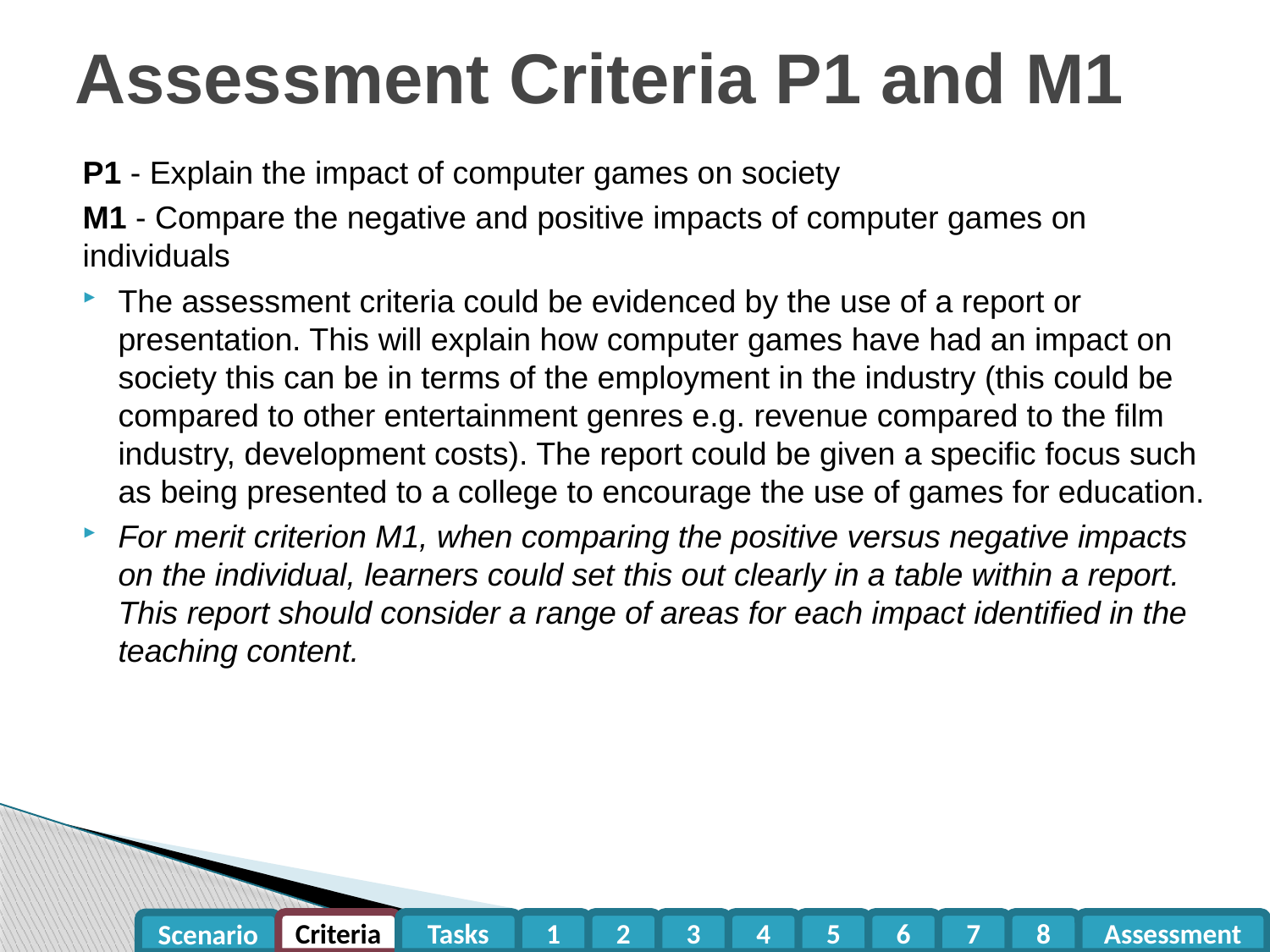

# Assessment Criteria P1 and M1
P1 - Explain the impact of computer games on society
M1 - Compare the negative and positive impacts of computer games on individuals
The assessment criteria could be evidenced by the use of a report or presentation. This will explain how computer games have had an impact on society this can be in terms of the employment in the industry (this could be compared to other entertainment genres e.g. revenue compared to the film industry, development costs). The report could be given a specific focus such as being presented to a college to encourage the use of games for education.
For merit criterion M1, when comparing the positive versus negative impacts on the individual, learners could set this out clearly in a table within a report. This report should consider a range of areas for each impact identified in the teaching content.
Criteria
Tasks
1
2
3
4
5
6
7
8
Assessment
Scenario